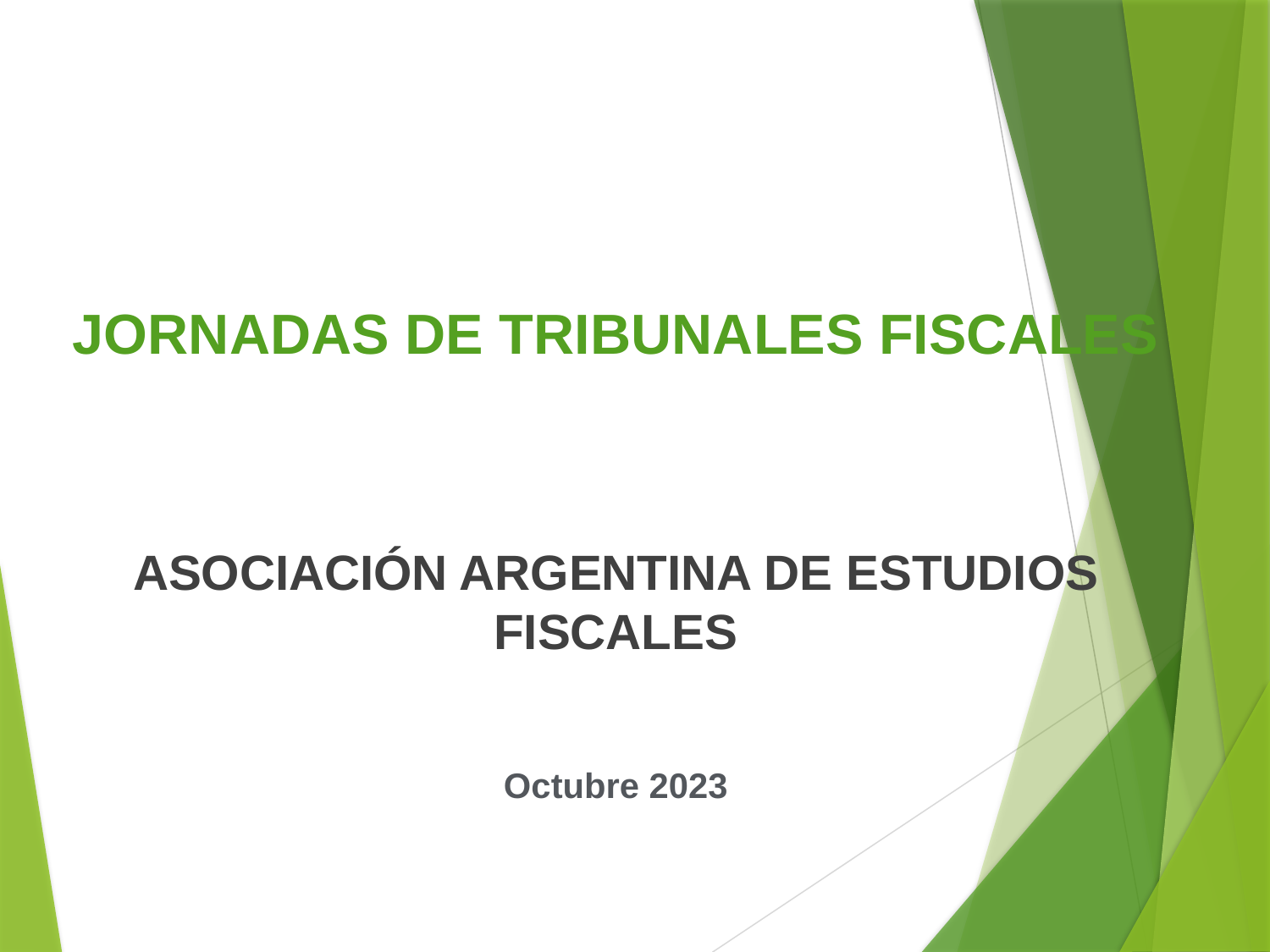

JORNADAS DE TRIBUNALES FISCALES

ASOCIACIÓN ARGENTINA DE ESTUDIOS FISCALES

Octubre 2023